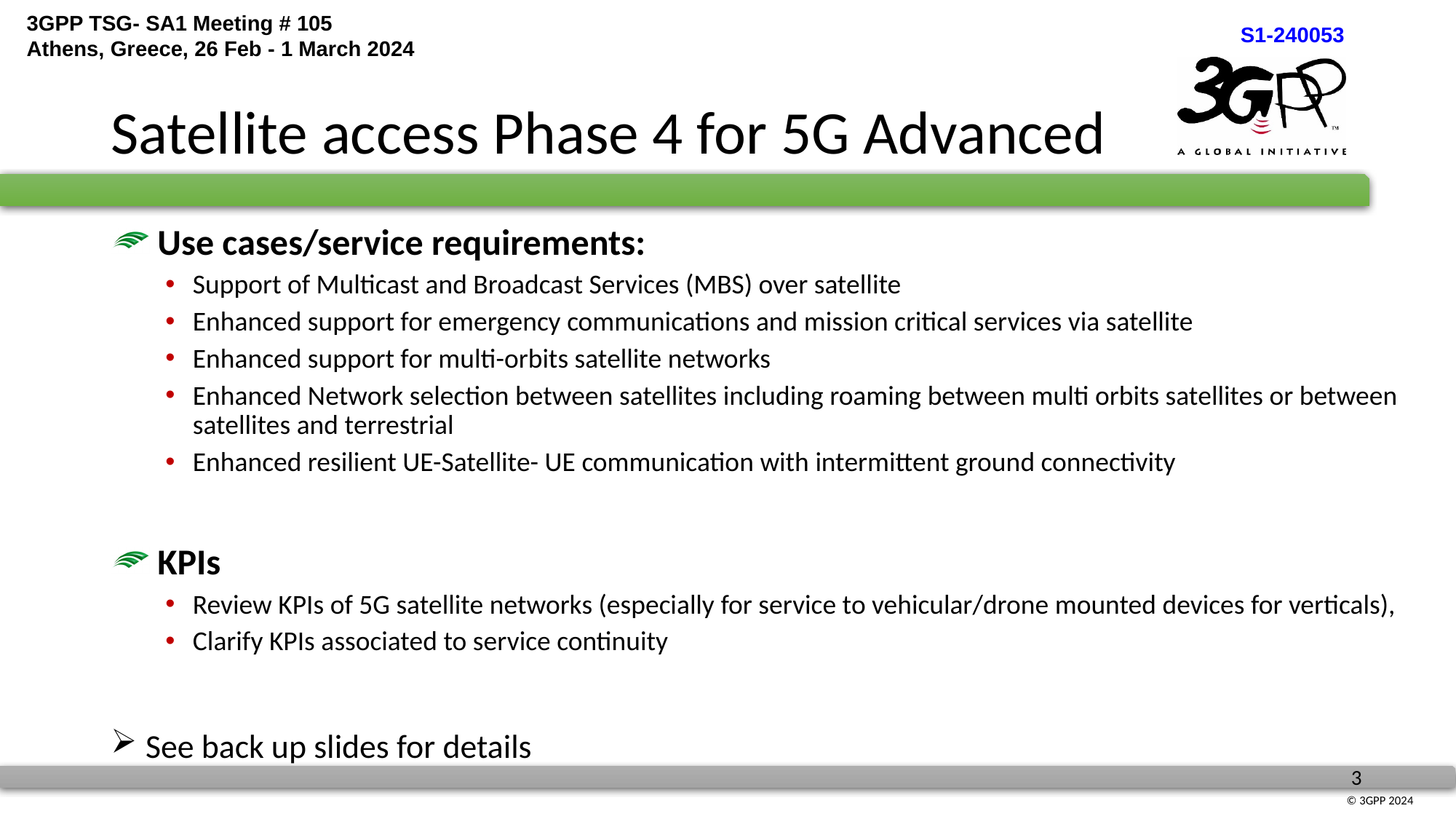

# Satellite access Phase 4 for 5G Advanced
 Use cases/service requirements:
Support of Multicast and Broadcast Services (MBS) over satellite
Enhanced support for emergency communications and mission critical services via satellite
Enhanced support for multi-orbits satellite networks
Enhanced Network selection between satellites including roaming between multi orbits satellites or between satellites and terrestrial
Enhanced resilient UE-Satellite- UE communication with intermittent ground connectivity

 KPIs
Review KPIs of 5G satellite networks (especially for service to vehicular/drone mounted devices for verticals),
Clarify KPIs associated to service continuity

 See back up slides for details